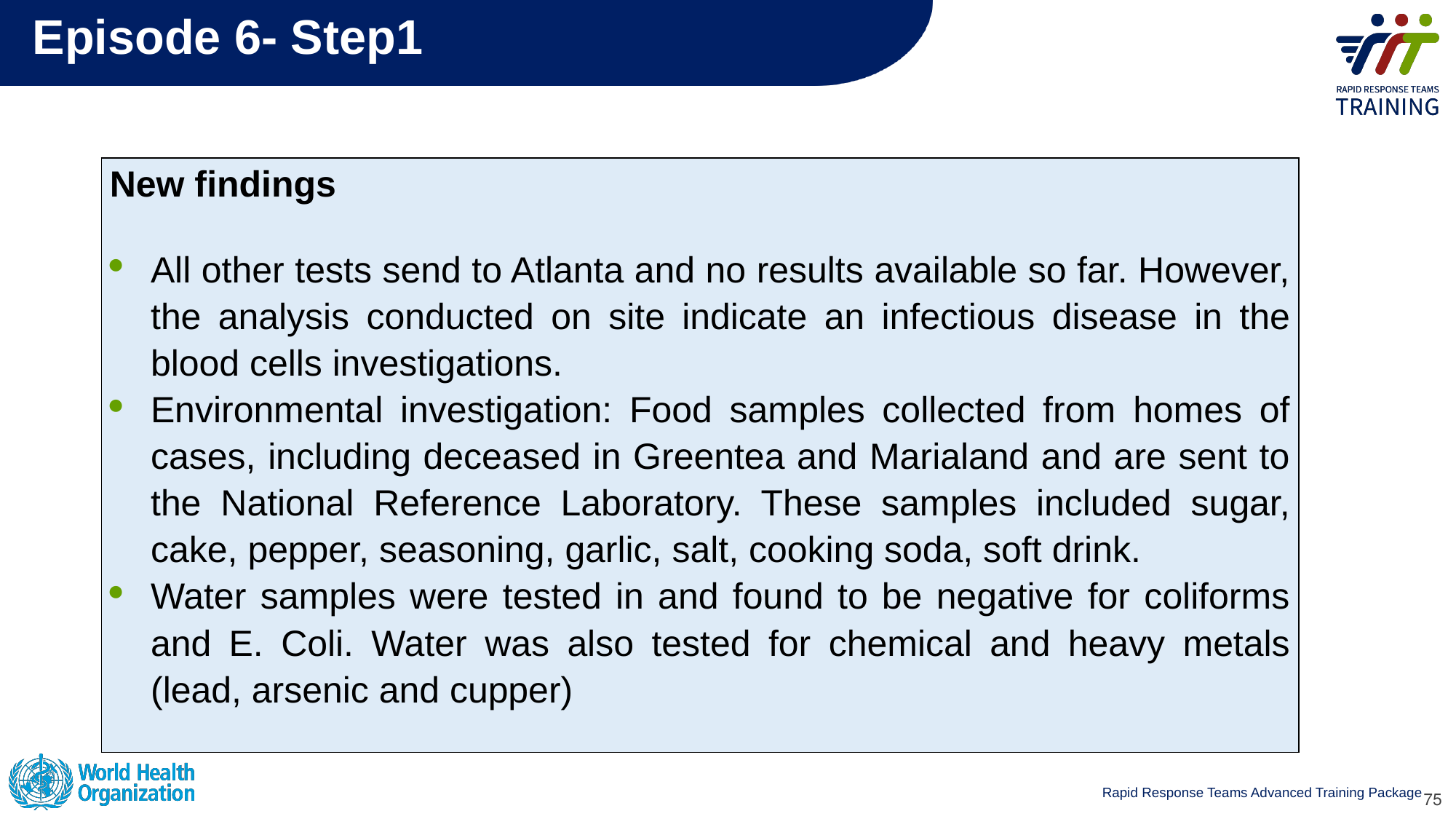

# Episode 6- Step1

| New findings All other tests send to Atlanta and no results available so far. However, the analysis conducted on site indicate an infectious disease in the blood cells investigations. Environmental investigation: Food samples collected from homes of cases, including deceased in Greentea and Marialand and are sent to the National Reference Laboratory. These samples included sugar, cake, pepper, seasoning, garlic, salt, cooking soda, soft drink. Water samples were tested in and found to be negative for coliforms and E. Coli. Water was also tested for chemical and heavy metals (lead, arsenic and cupper) |
| --- |